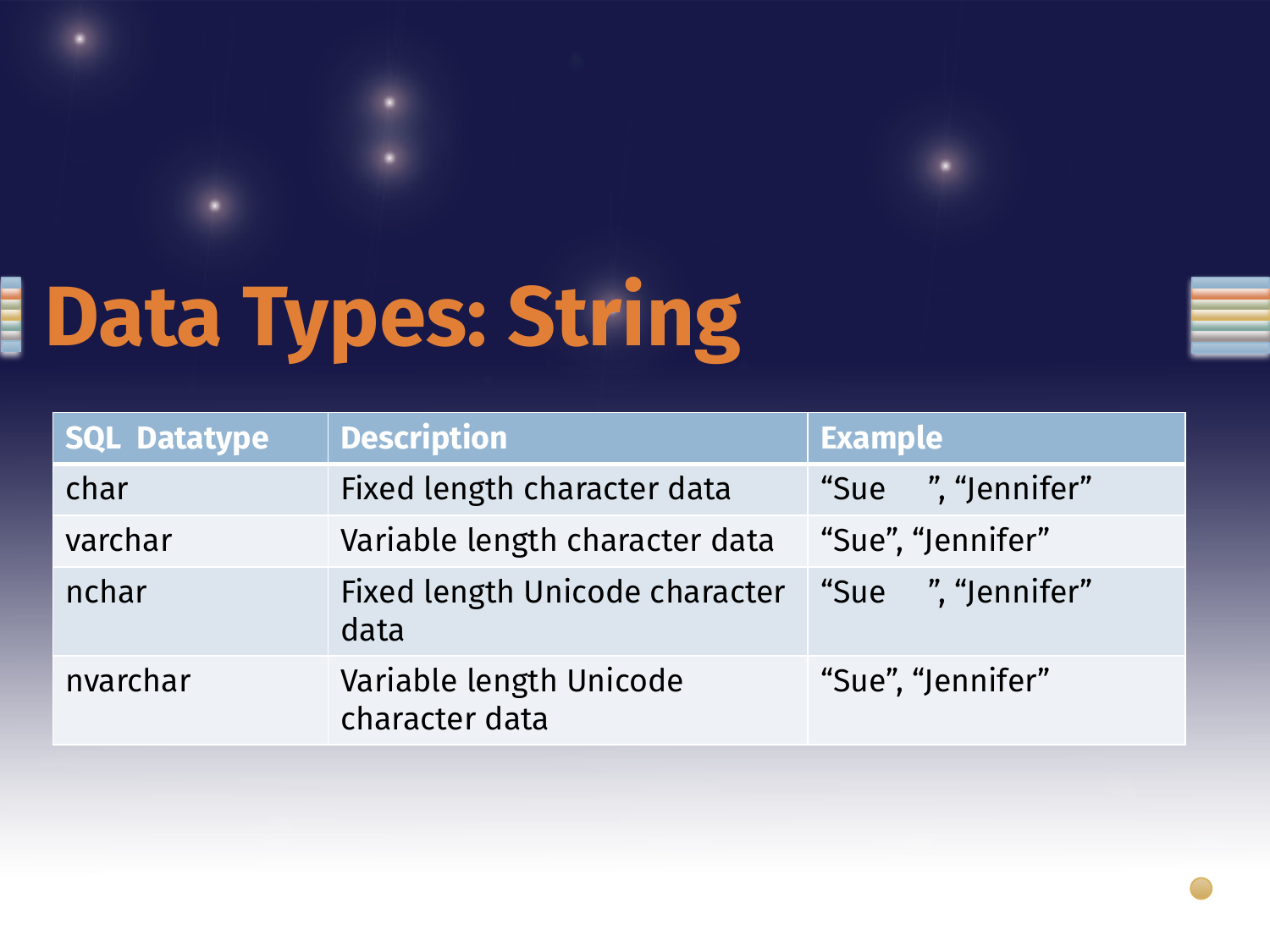

# Data Types: String

| SQL Datatype | Description | Example |
| --- | --- | --- |
| char | Fixed length character data | “Sue ”, “Jennifer” |
| varchar | Variable length character data | “Sue”, “Jennifer” |
| nchar | Fixed length Unicode character data | “Sue ”, “Jennifer” |
| nvarchar | Variable length Unicode character data | “Sue”, “Jennifer” |